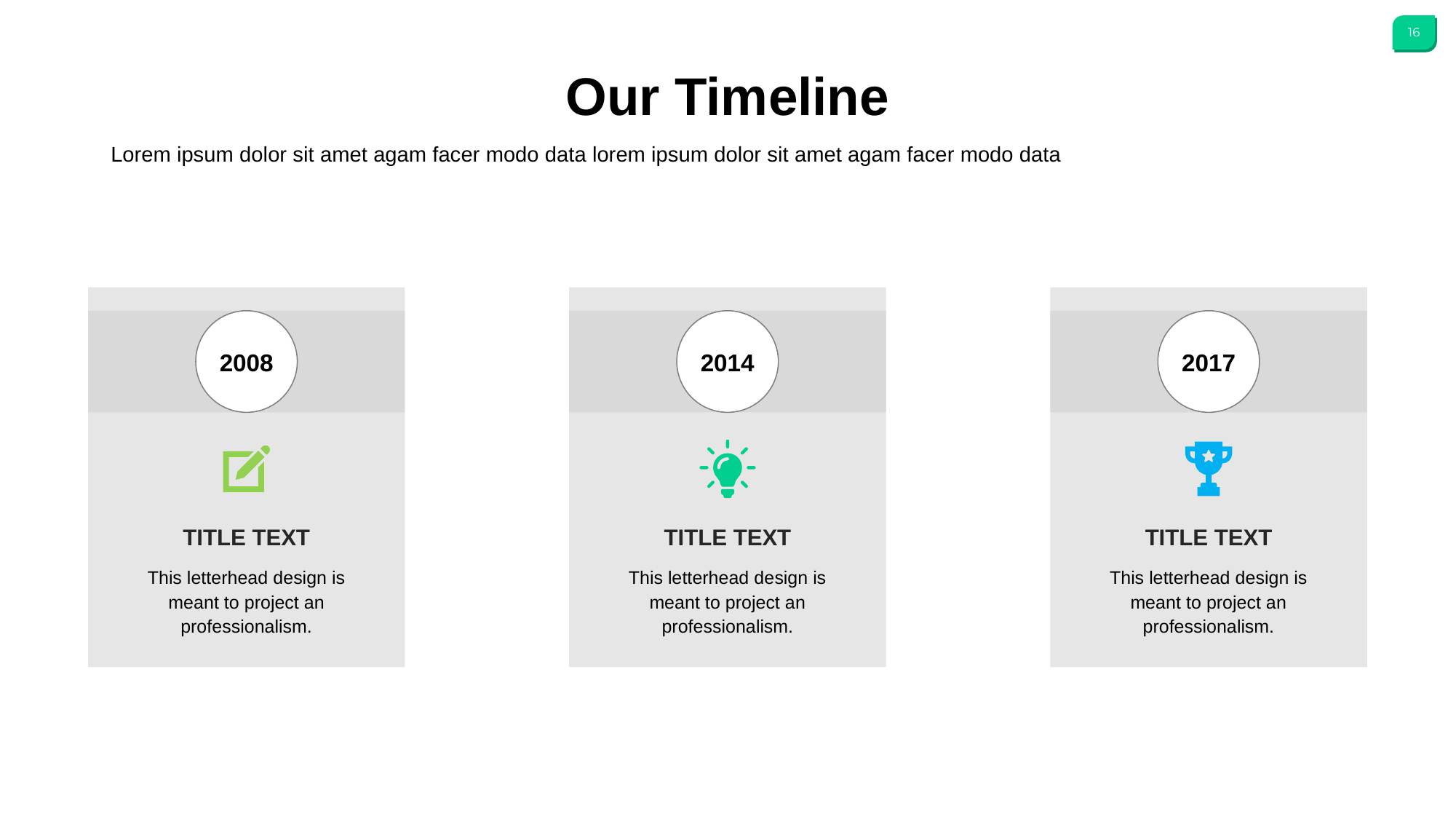

Our Timeline
Lorem ipsum dolor sit amet agam facer modo data lorem ipsum dolor sit amet agam facer modo data

2008

TITLE TEXT
This letterhead design is meant to project an professionalism.

2014

TITLE TEXT
This letterhead design is meant to project an professionalism.

2017

TITLE TEXT
This letterhead design is meant to project an professionalism.